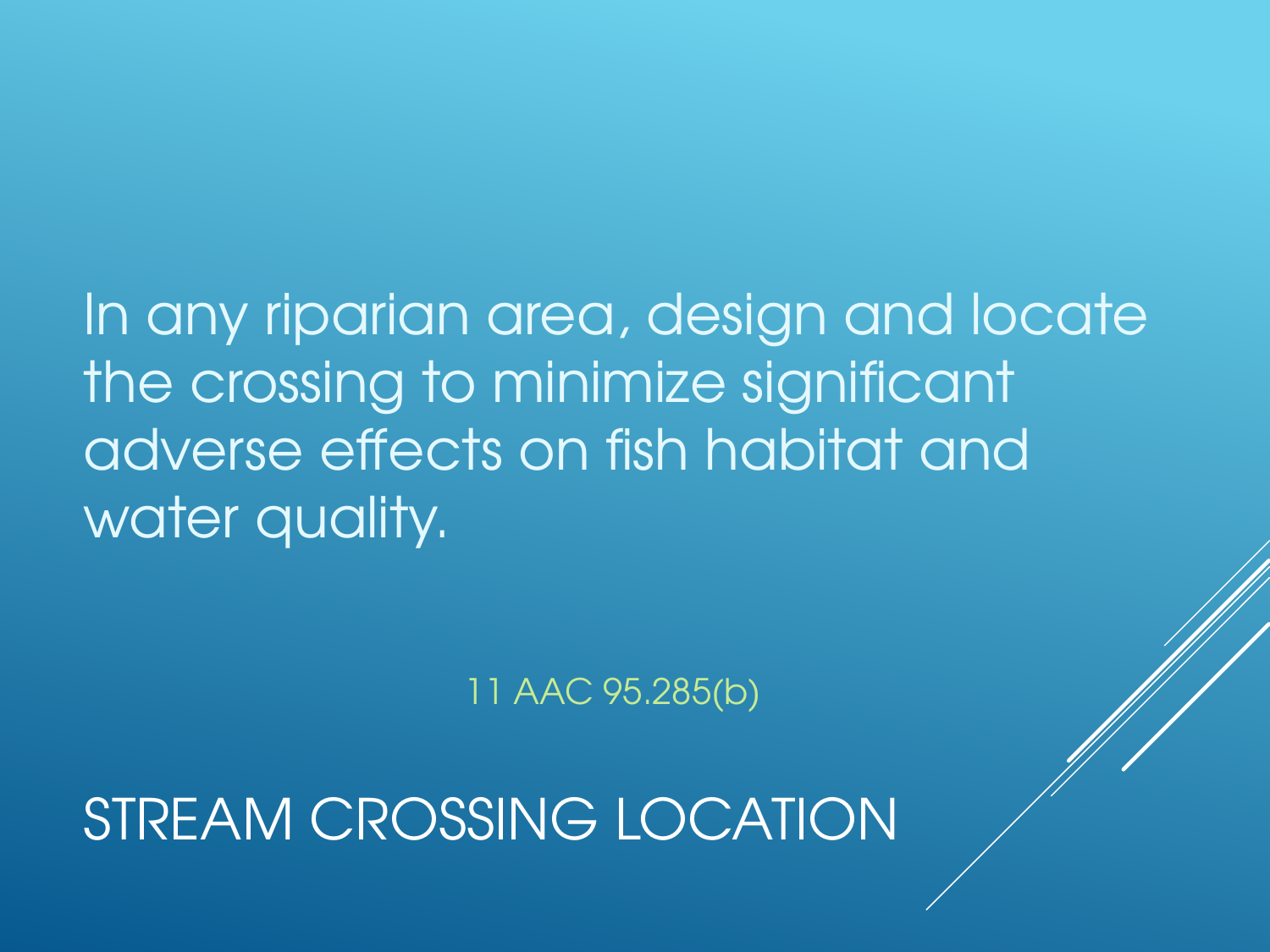

In any riparian area, design and locate the crossing to minimize significant adverse effects on fish habitat and water quality.

											11 AAC 95.285(b)
# Stream crossing location